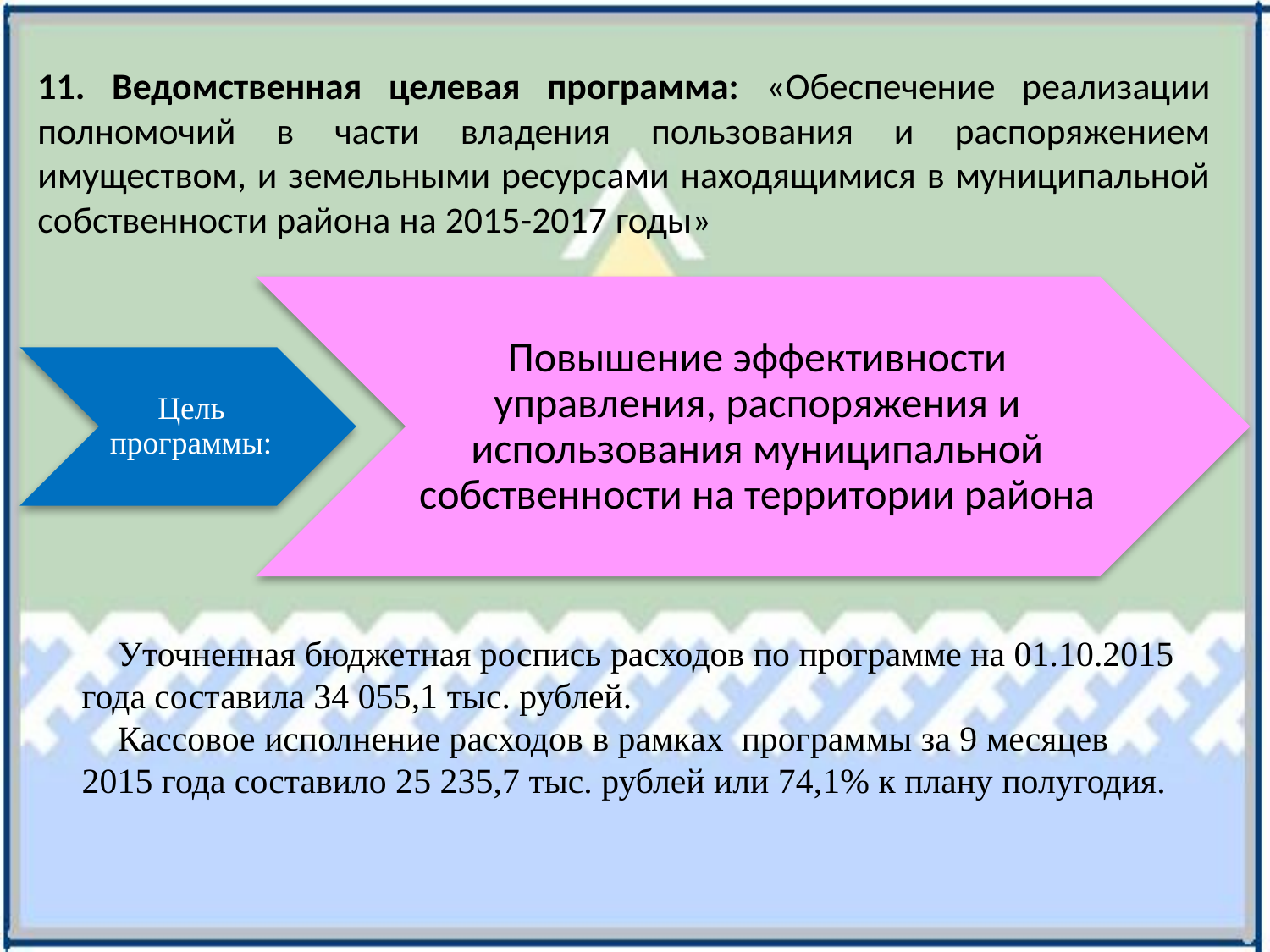

11. Ведомственная целевая программа: «Обеспечение реализации полномочий в части владения пользования и распоряжением имуществом, и земельными ресурсами находящимися в муниципальной собственности района на 2015-2017 годы»
Цель программы:
Повышение эффективности управления, распоряжения и использования муниципальной собственности на территории района
    Уточненная бюджетная роспись расходов по программе на 01.10.2015 года составила 34 055,1 тыс. рублей.
    Кассовое исполнение расходов в рамках  программы за 9 месяцев  2015 года составило 25 235,7 тыс. рублей или 74,1% к плану полугодия.